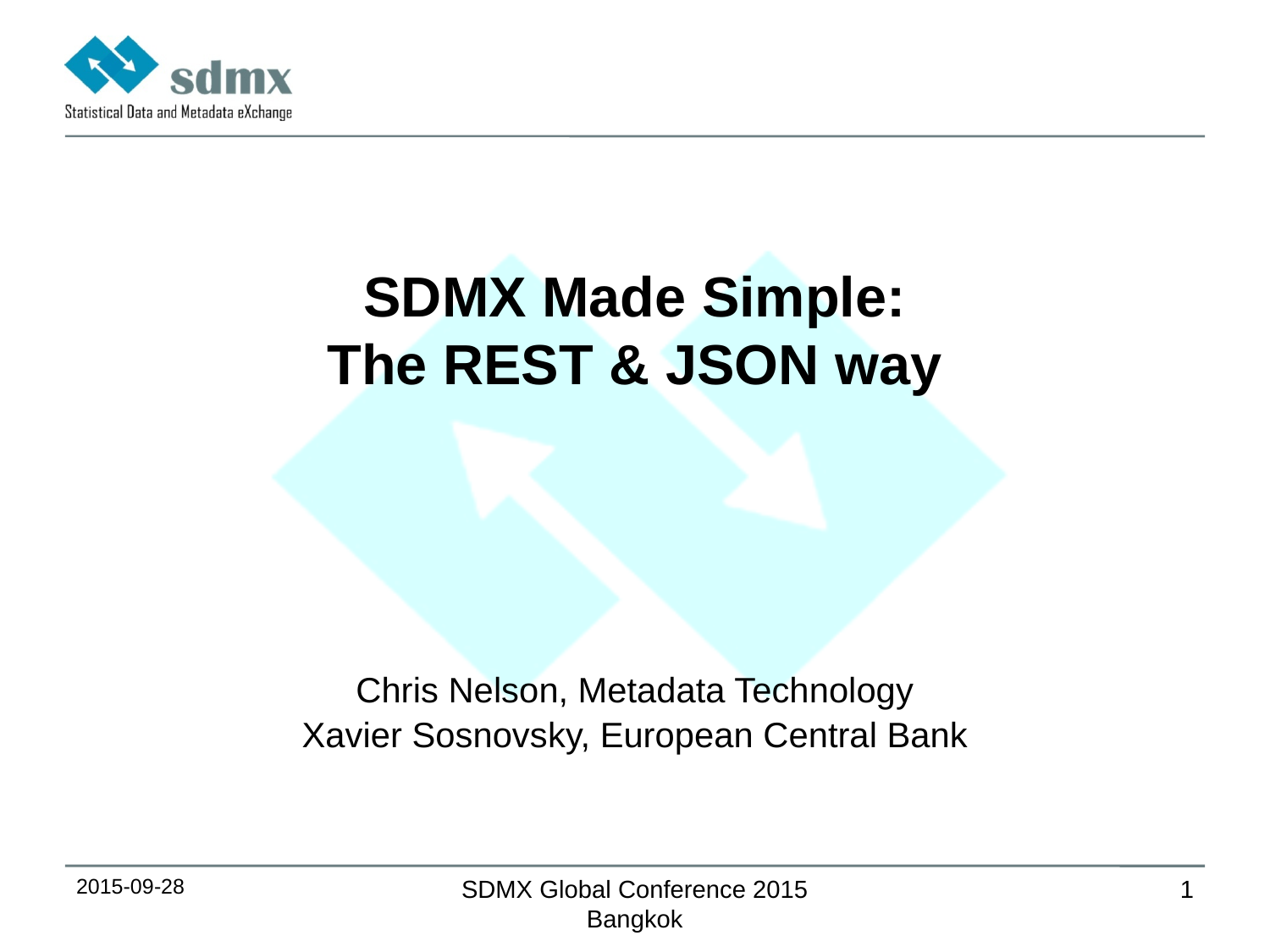

# SDMX Made Simple: The REST & JSON way
Chris Nelson, Metadata Technology
Xavier Sosnovsky, European Central Bank
2015-09-28
SDMX Global Conference 2015
Bangkok

1